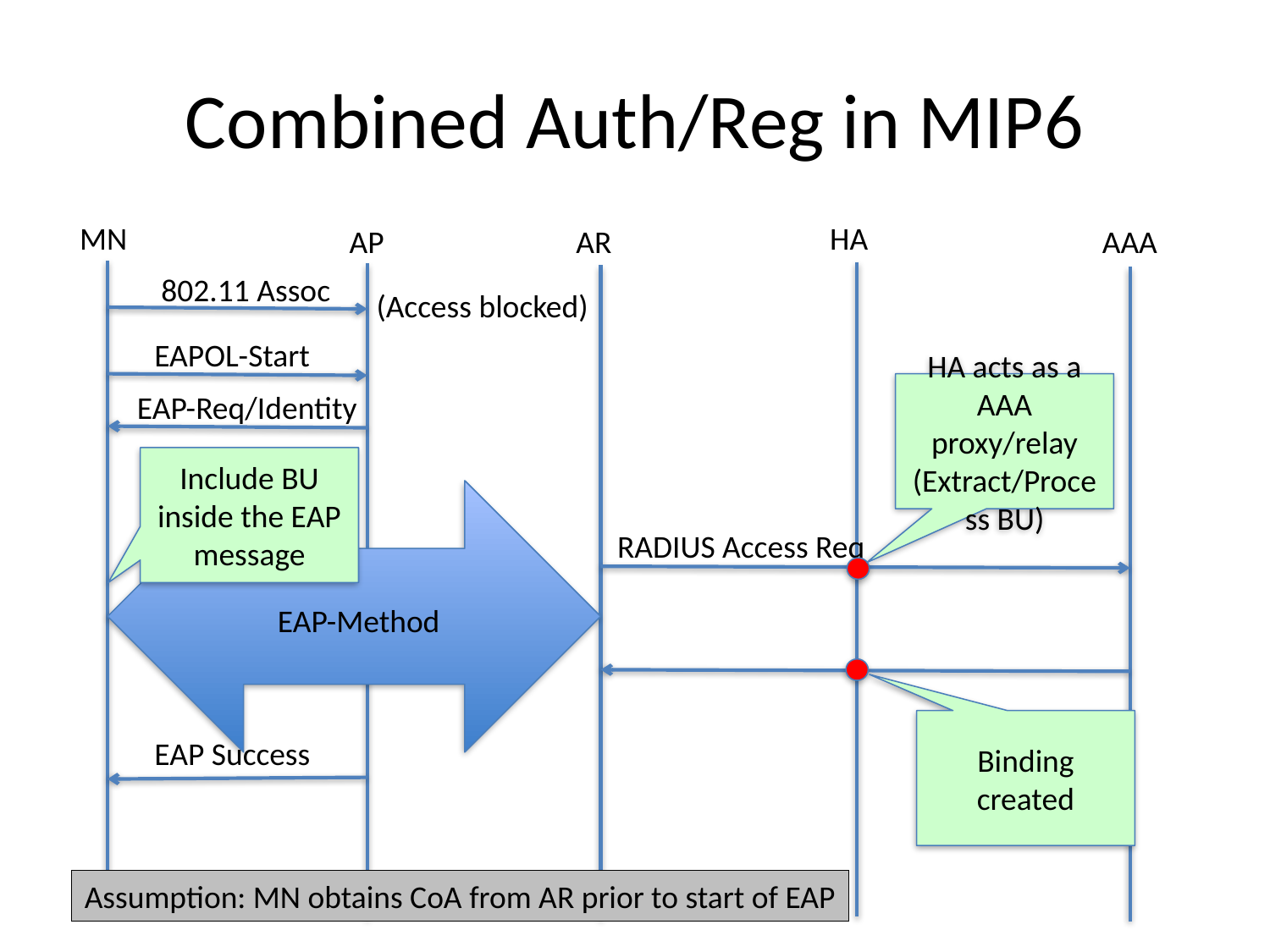

# Combined Auth/Reg in MIP6
MN
   HA
AP
AR
AAA
802.11 Assoc
(Access blocked)
EAPOL-Start
HA acts as a AAA proxy/relay (Extract/Process BU)
EAP-Req/Identity
Include BU inside the EAP message

RADIUS Access Req

EAP-Method

Binding created
EAP Success
Assumption: MN obtains CoA from AR prior to start of EAP